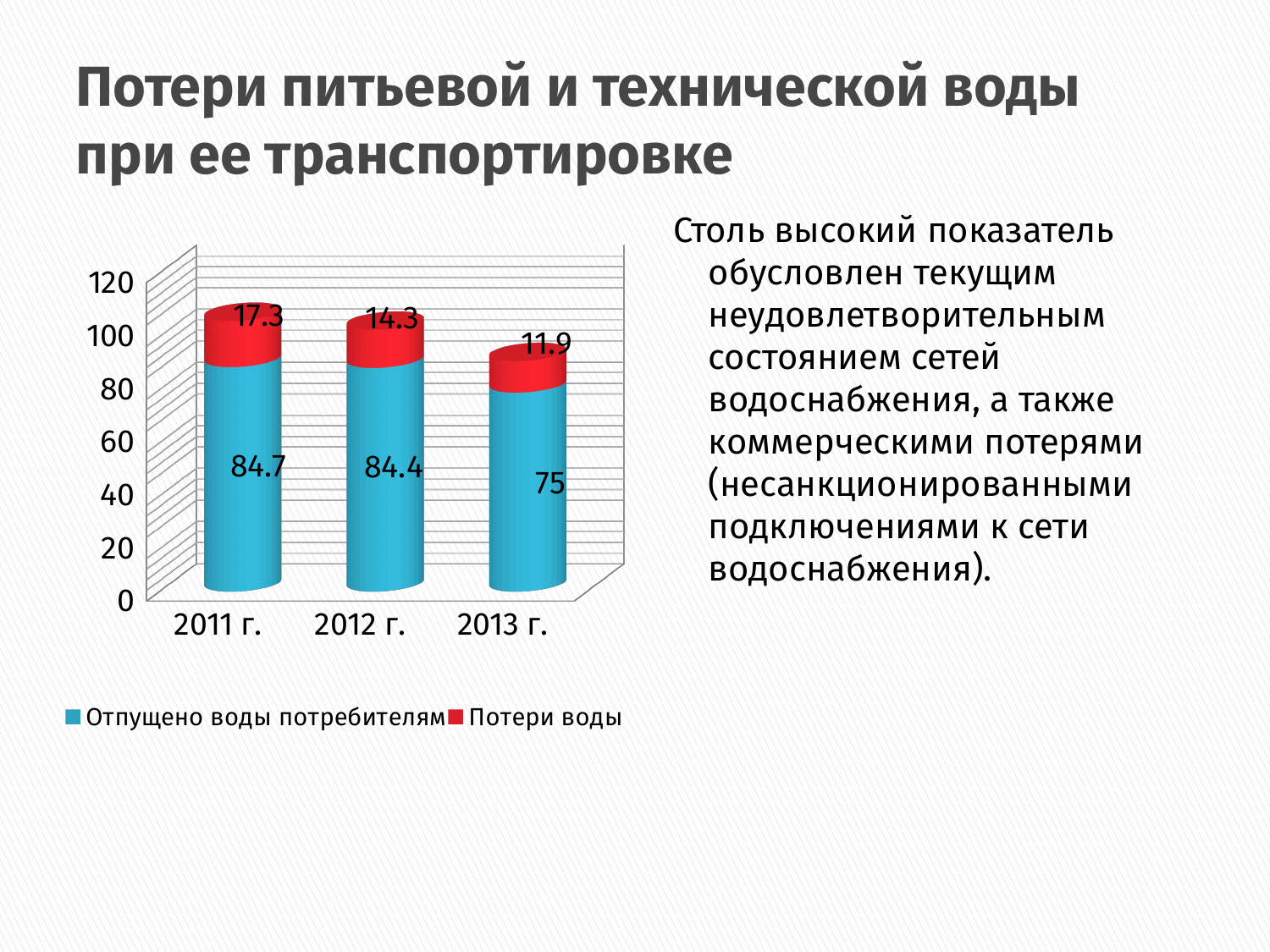

# Потери питьевой и технической воды при ее транспортировке

[unsupported chart]

Столь высокий показатель обусловлен текущим неудовлетворительным состоянием сетей водоснабжения, а также коммерческими потерями (несанкционированными подключениями к сети водоснабжения).